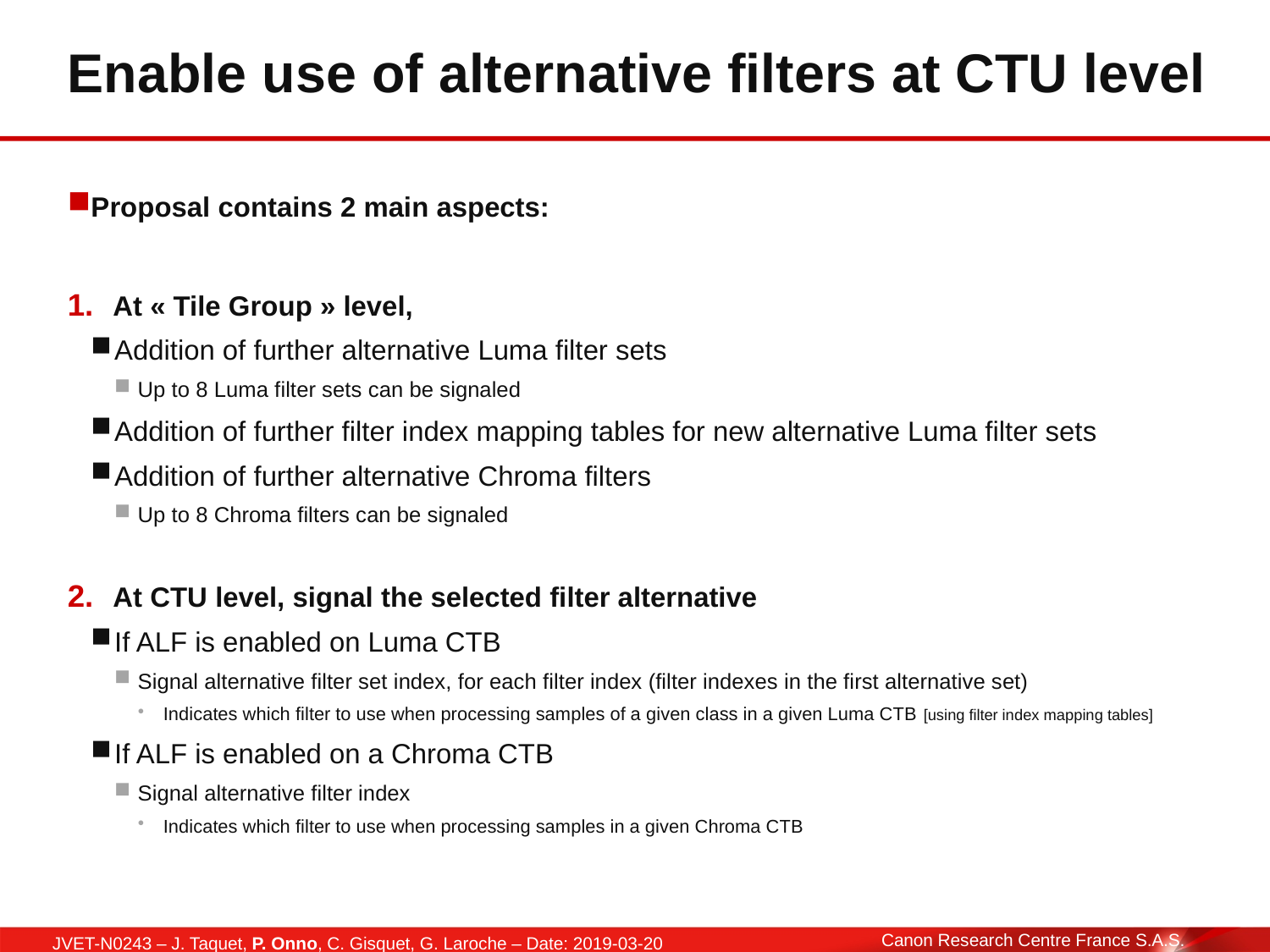

# Enable use of alternative filters at CTU level
Proposal contains 2 main aspects:

At « Tile Group » level,
Addition of further alternative Luma filter sets
Up to 8 Luma filter sets can be signaled
Addition of further filter index mapping tables for new alternative Luma filter sets
Addition of further alternative Chroma filters
Up to 8 Chroma filters can be signaled

At CTU level, signal the selected filter alternative
If ALF is enabled on Luma CTB
Signal alternative filter set index, for each filter index (filter indexes in the first alternative set)
Indicates which filter to use when processing samples of a given class in a given Luma CTB [using filter index mapping tables]
If ALF is enabled on a Chroma CTB
Signal alternative filter index
Indicates which filter to use when processing samples in a given Chroma CTB

Canon Research Centre France S.A.S.